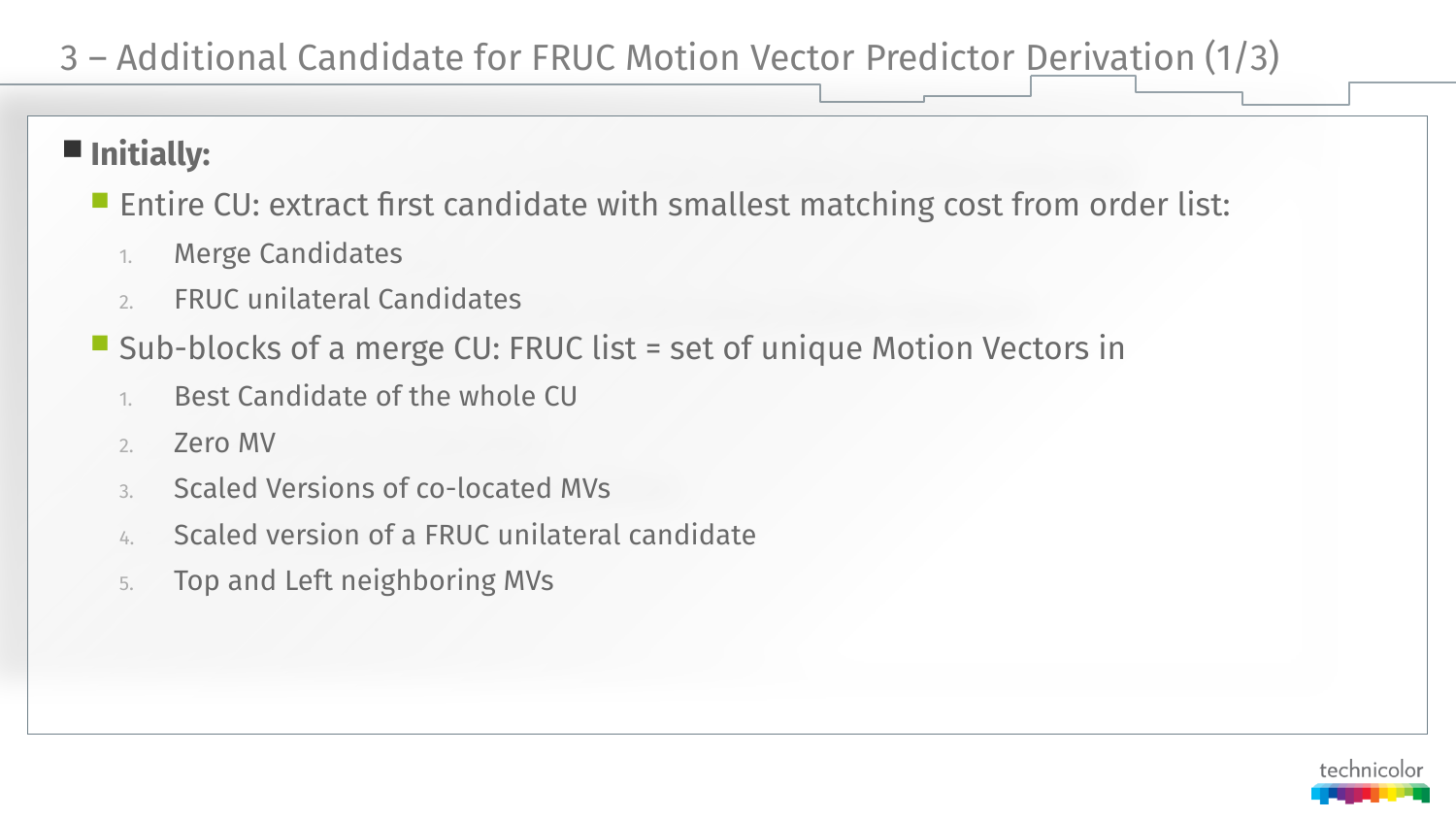

# 3 – Additional Candidate for FRUC Motion Vector Predictor Derivation (1/3)
Initially:
Entire CU: extract first candidate with smallest matching cost from order list:
Merge Candidates
FRUC unilateral Candidates
Sub-blocks of a merge CU: FRUC list = set of unique Motion Vectors in
Best Candidate of the whole CU
Zero MV
Scaled Versions of co-located MVs
Scaled version of a FRUC unilateral candidate
Top and Left neighboring MVs